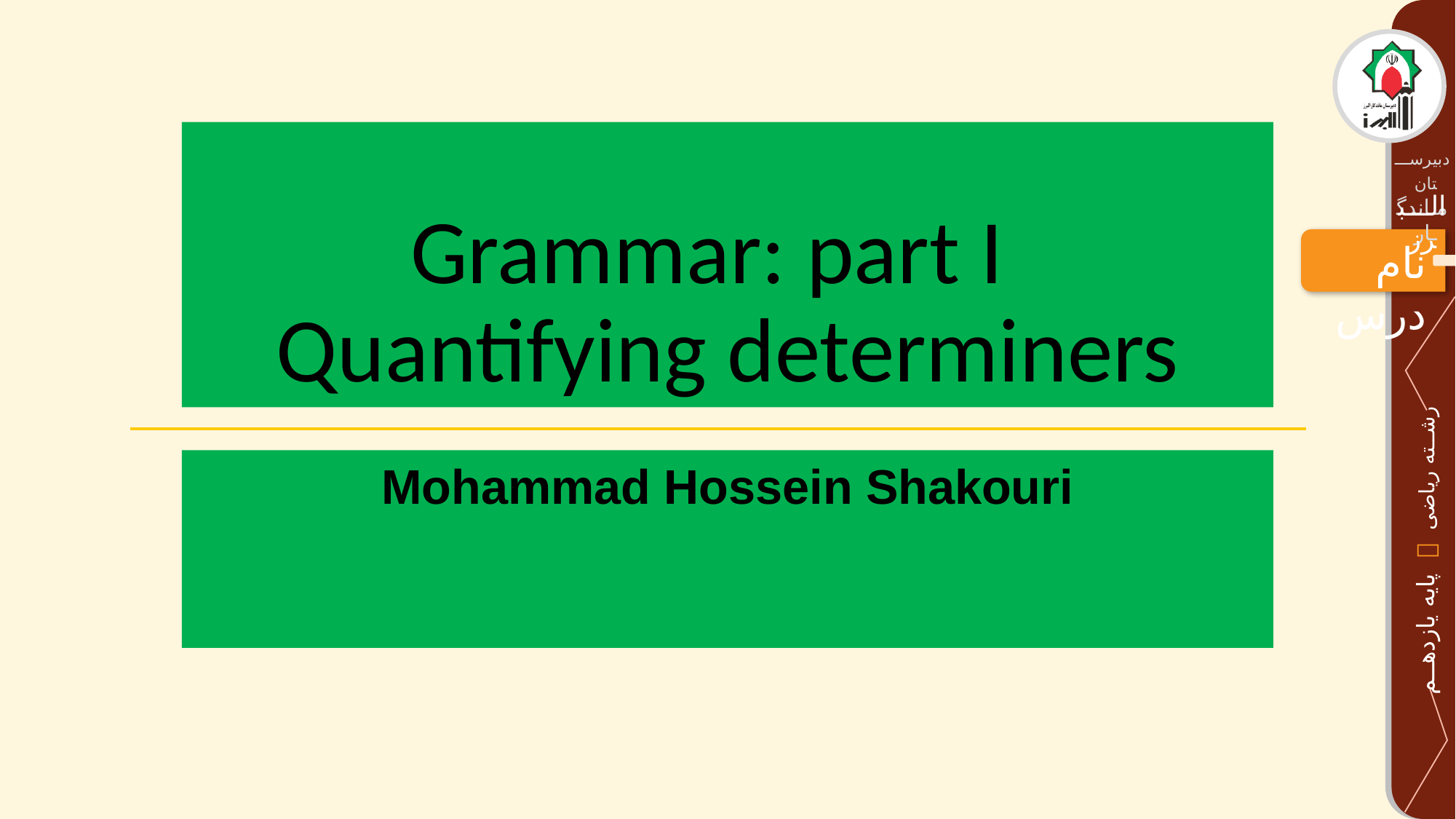

# Grammar: part I Quantifying determiners
Mohammad Hossein Shakouri